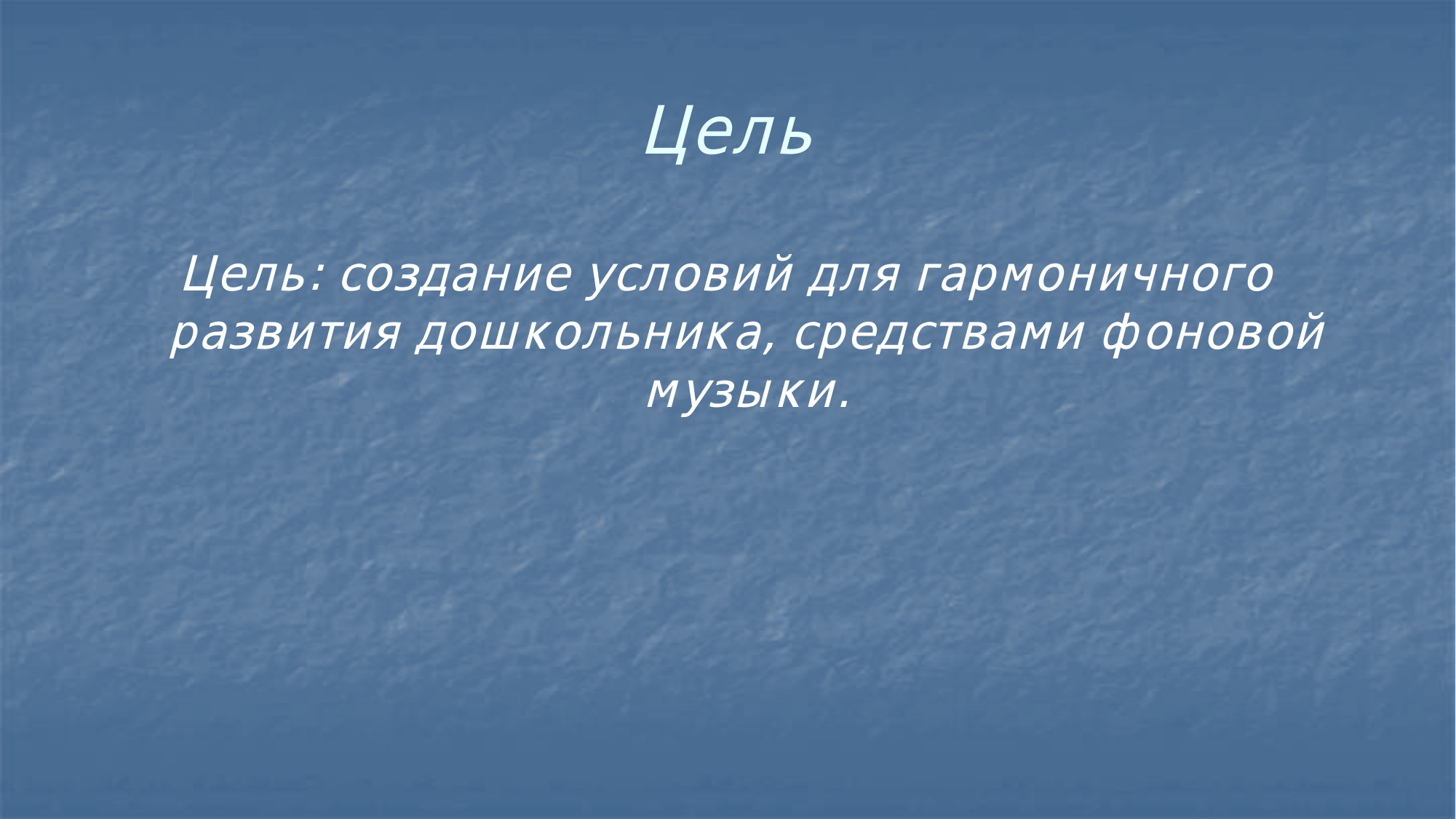

Цель
Цель: создание условий для гармоничного развития дошкольника, средствами фоновой музыки.